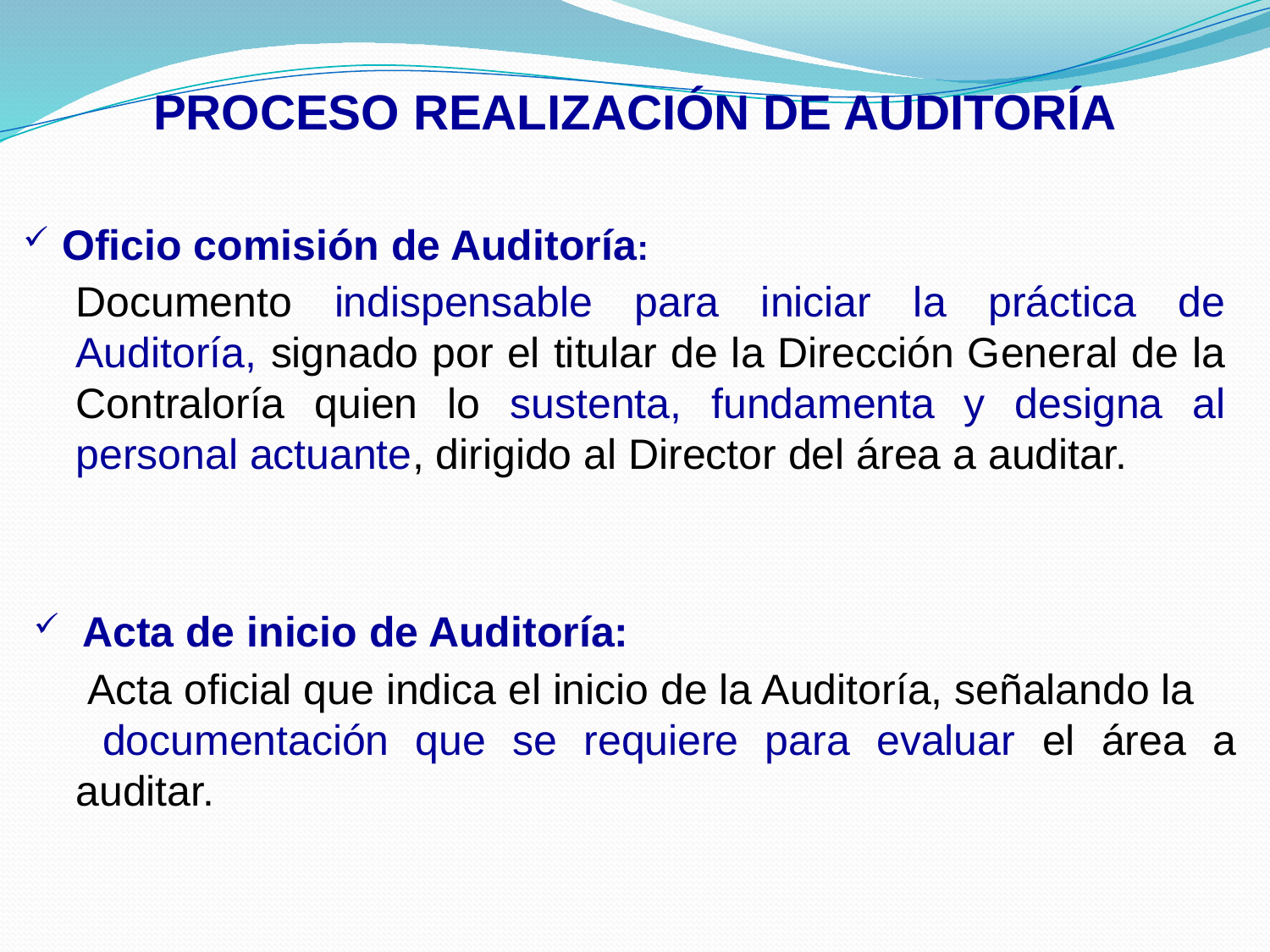

PROCESO REALIZACIÓN DE AUDITORÍA
 Oficio comisión de Auditoría:
Documento indispensable para iniciar la práctica de Auditoría, signado por el titular de la Dirección General de la Contraloría quien lo sustenta, fundamenta y designa al personal actuante, dirigido al Director del área a auditar.
  Acta de inicio de Auditoría:
 Acta oficial que indica el inicio de la Auditoría, señalando la
 documentación que se requiere para evaluar el área a auditar.